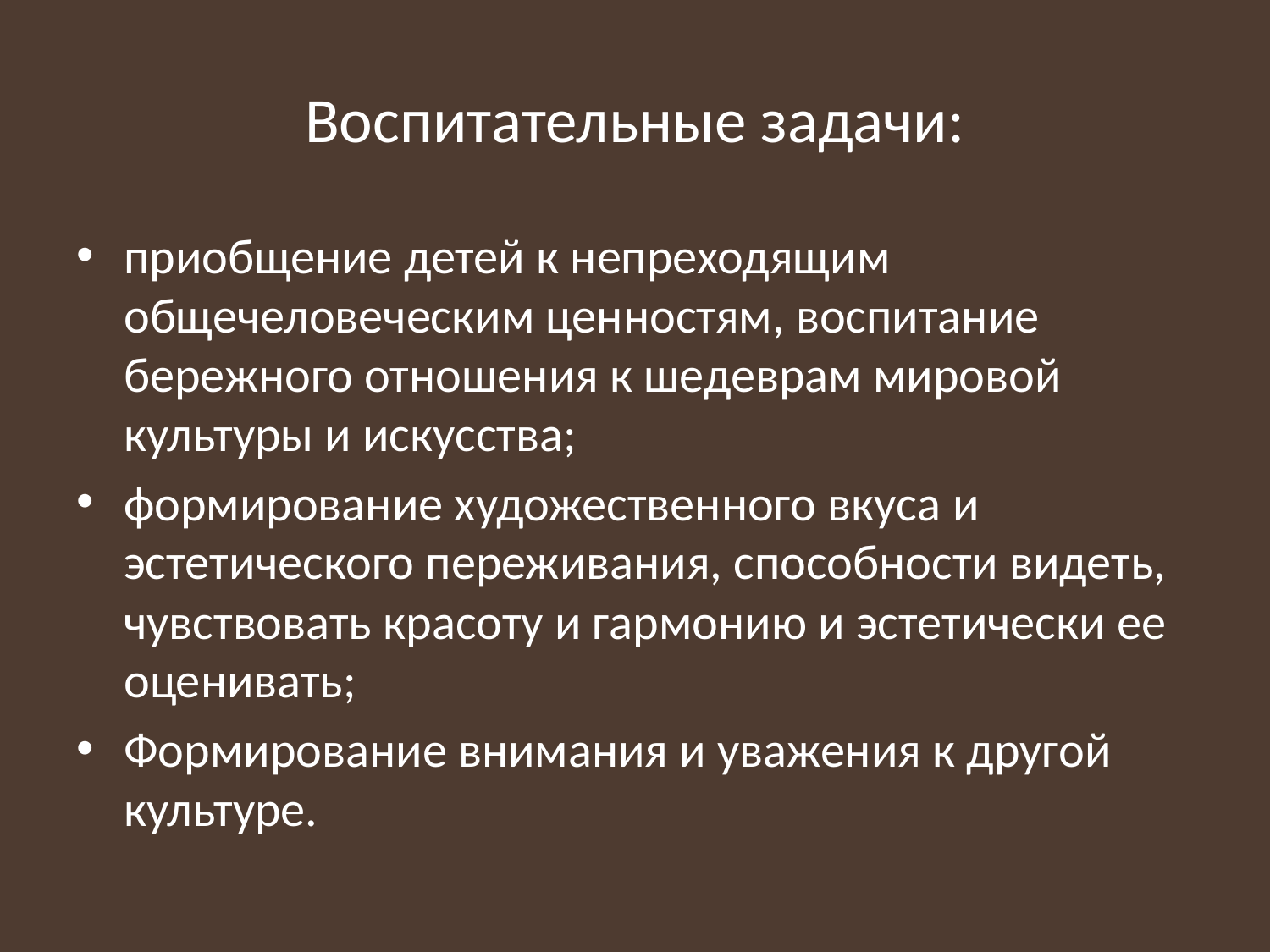

# Воспитательные задачи:

приобщение детей к непреходящим общечеловеческим ценностям, воспитание бережного отношения к шедеврам мировой культуры и искусства;
формирование художественного вкуса и эстетического переживания, способности видеть, чувствовать красоту и гармонию и эстетически ее оценивать;
Формирование внимания и уважения к другой культуре.